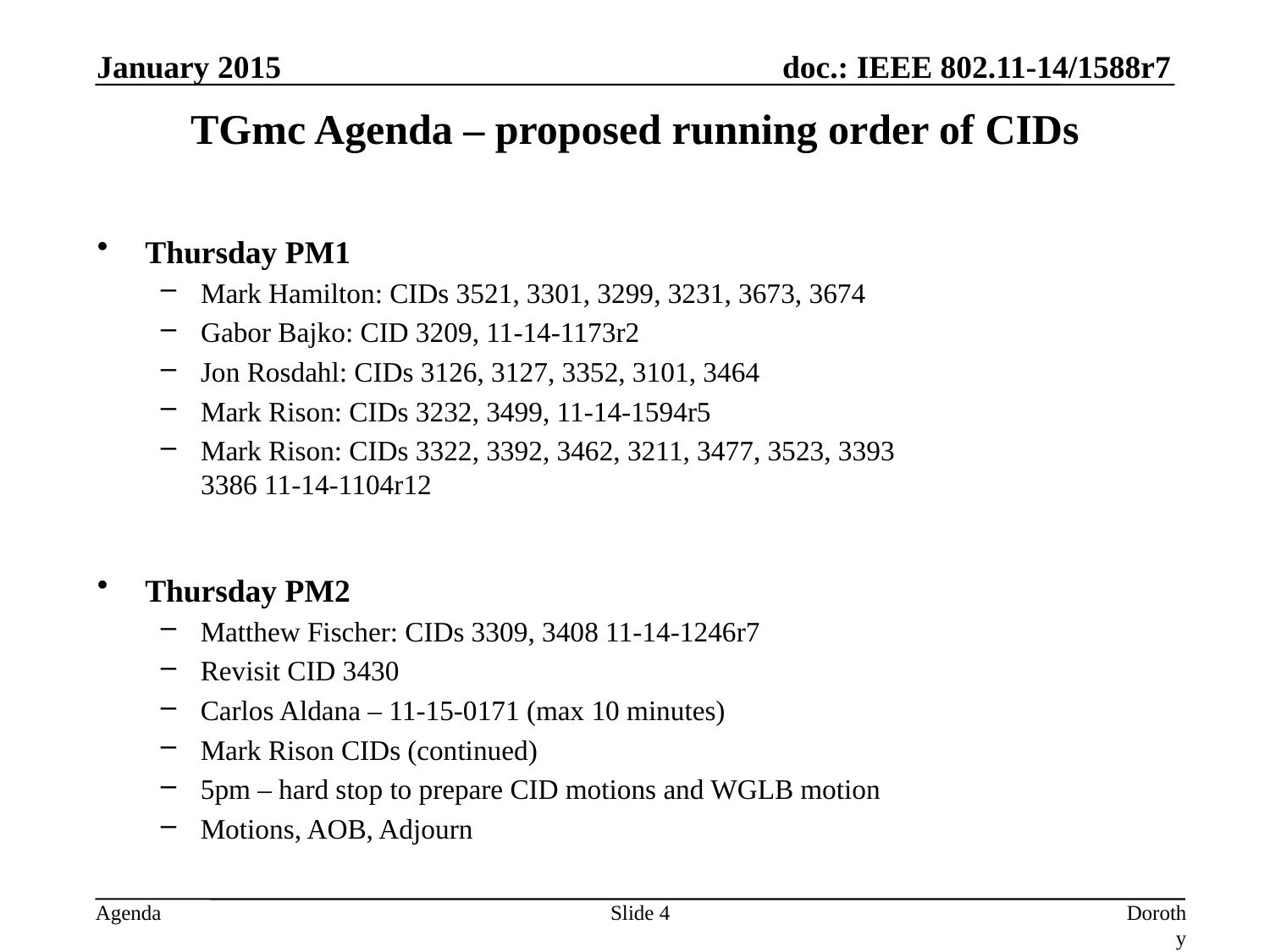

January 2015
# TGmc Agenda – proposed running order of CIDs
Thursday PM1
Mark Hamilton: CIDs 3521, 3301, 3299, 3231, 3673, 3674
Gabor Bajko: CID 3209, 11-14-1173r2
Jon Rosdahl: CIDs 3126, 3127, 3352, 3101, 3464
Mark Rison: CIDs 3232, 3499, 11-14-1594r5
Mark Rison: CIDs 3322, 3392, 3462, 3211, 3477, 3523, 3393 3386 11-14-1104r12

Thursday PM2
Matthew Fischer: CIDs 3309, 3408 11-14-1246r7
Revisit CID 3430
Carlos Aldana – 11-15-0171 (max 10 minutes)
Mark Rison CIDs (continued)
5pm – hard stop to prepare CID motions and WGLB motion
Motions, AOB, Adjourn

Slide 4
Dorothy Stanley, Aruba Networks